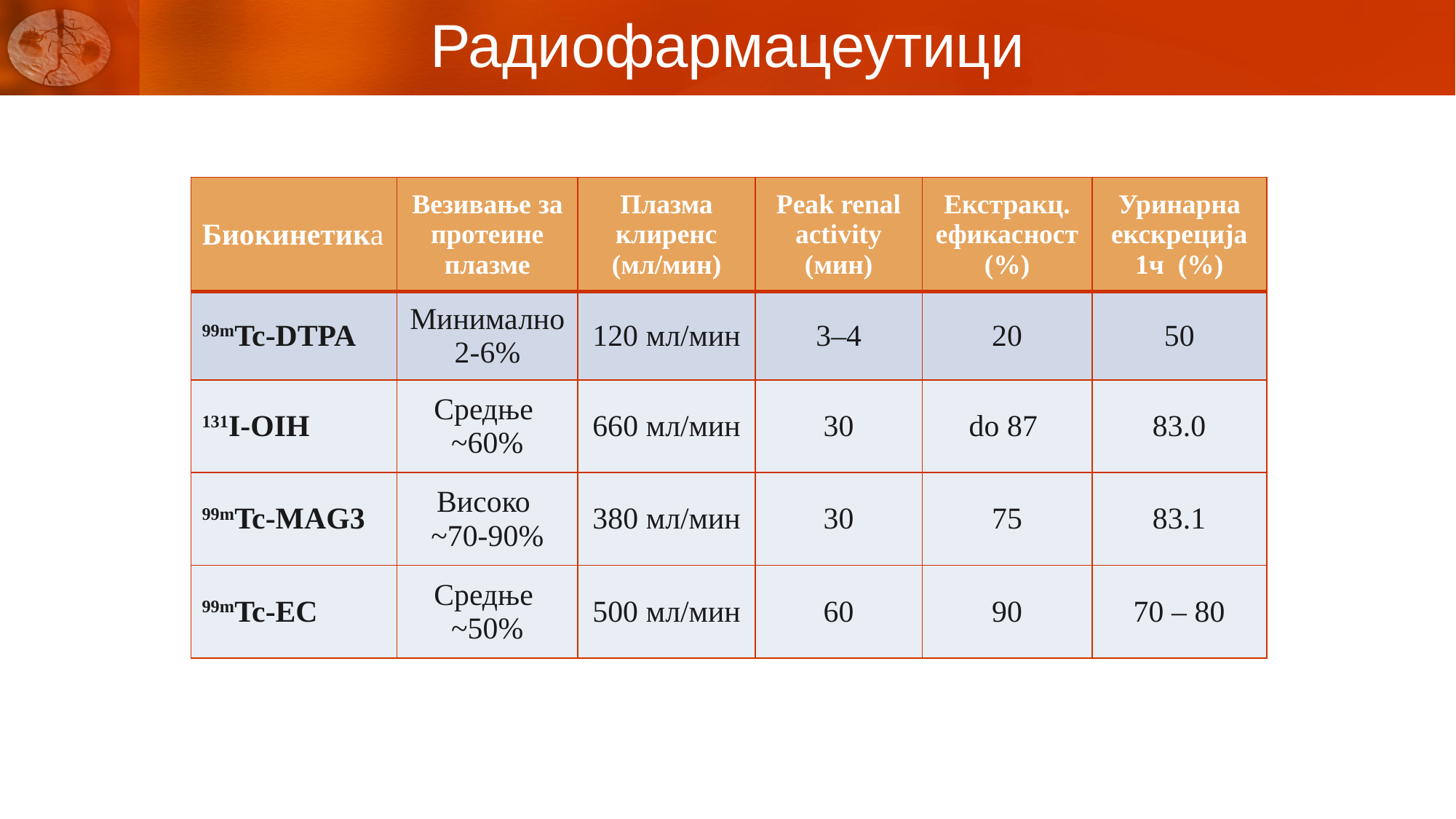

Радиофармацеутици
# Radiofarmaci - distribucija
| Биокинетикa | Везивање за протеине плазме | Плазма клиренс (мл/мин) | Peak renal activity (мин) | Екстракц. ефикасност (%) | Уринарна екскреција 1ч (%) |
| --- | --- | --- | --- | --- | --- |
| 99mTc-DTPA | Минимално 2-6% | 120 мл/мин | 3–4 | 20 | 50 |
| 131I-OIH | Средње ~60% | 660 мл/мин | 30 | do 87 | 83.0 |
| 99mTc-MAG3 | Високо ~70-90% | 380 мл/мин | 30 | 75 | 83.1 |
| 99mTc-EC | Средње ~50% | 500 мл/мин | 60 | 90 | 70 – 80 |